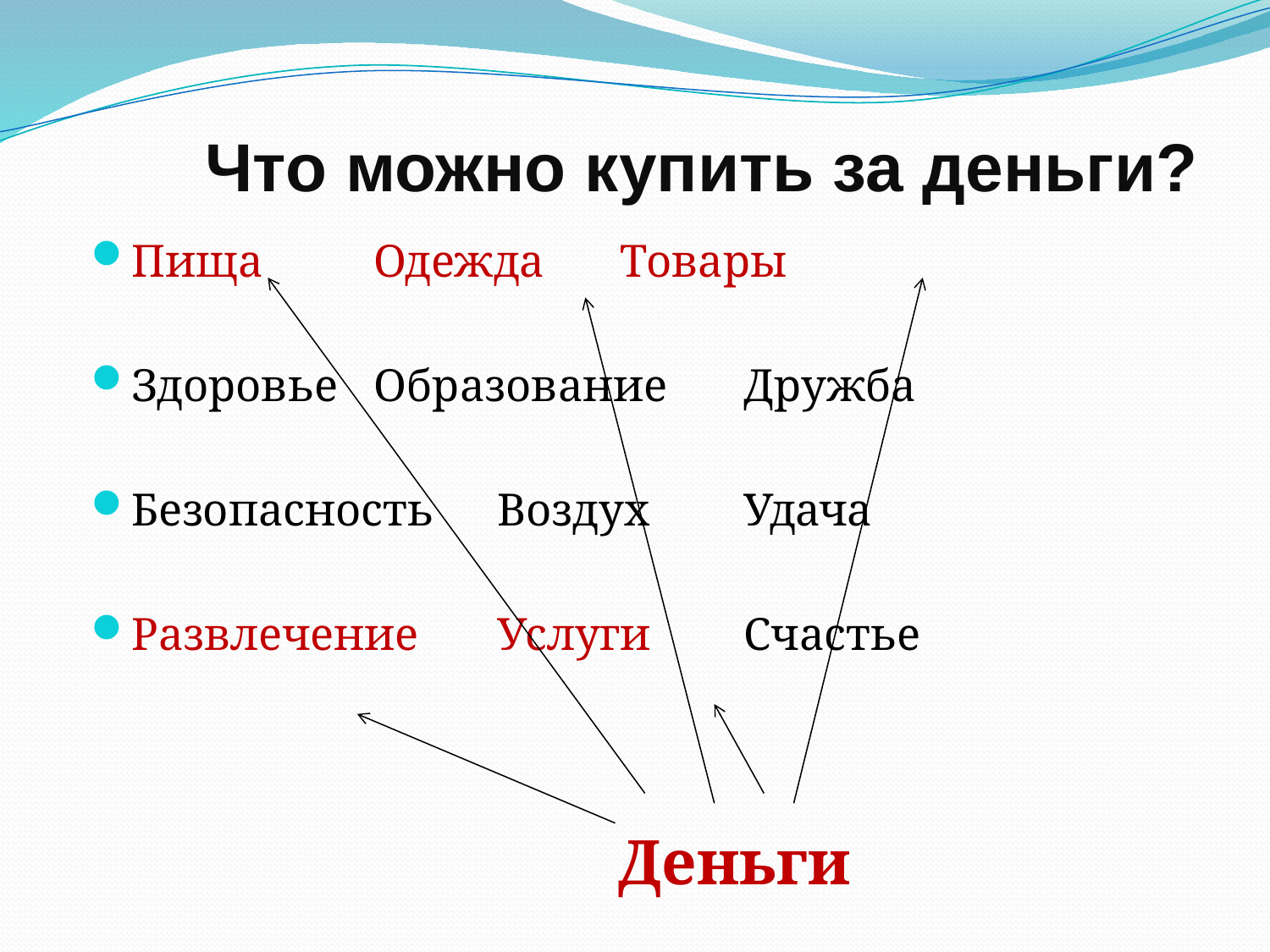

# Что можно купить за деньги?
Пища		Одежда		Товары

Здоровье	Образование	Дружба

Безопасность	Воздух	Удача

Развлечение		Услуги	Счастье

Деньги